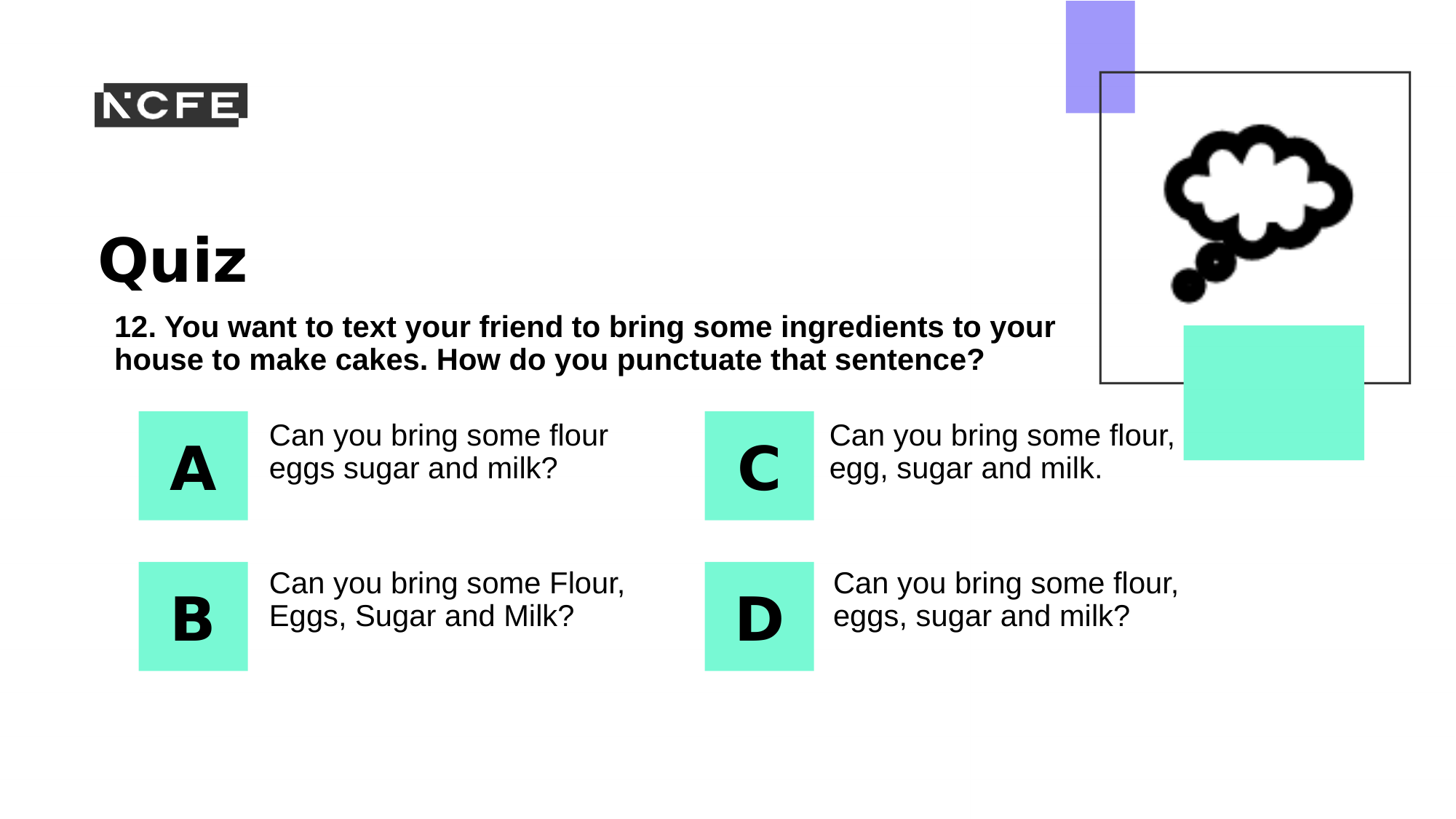

12. You want to text your friend to bring some ingredients to your house to make cakes. How do you punctuate that sentence?
Can you bring some flour eggs sugar and milk?

Can you bring some flour, egg, sugar and milk.

Can you bring some Flour, Eggs, Sugar and Milk?

Can you bring some flour, eggs, sugar and milk?